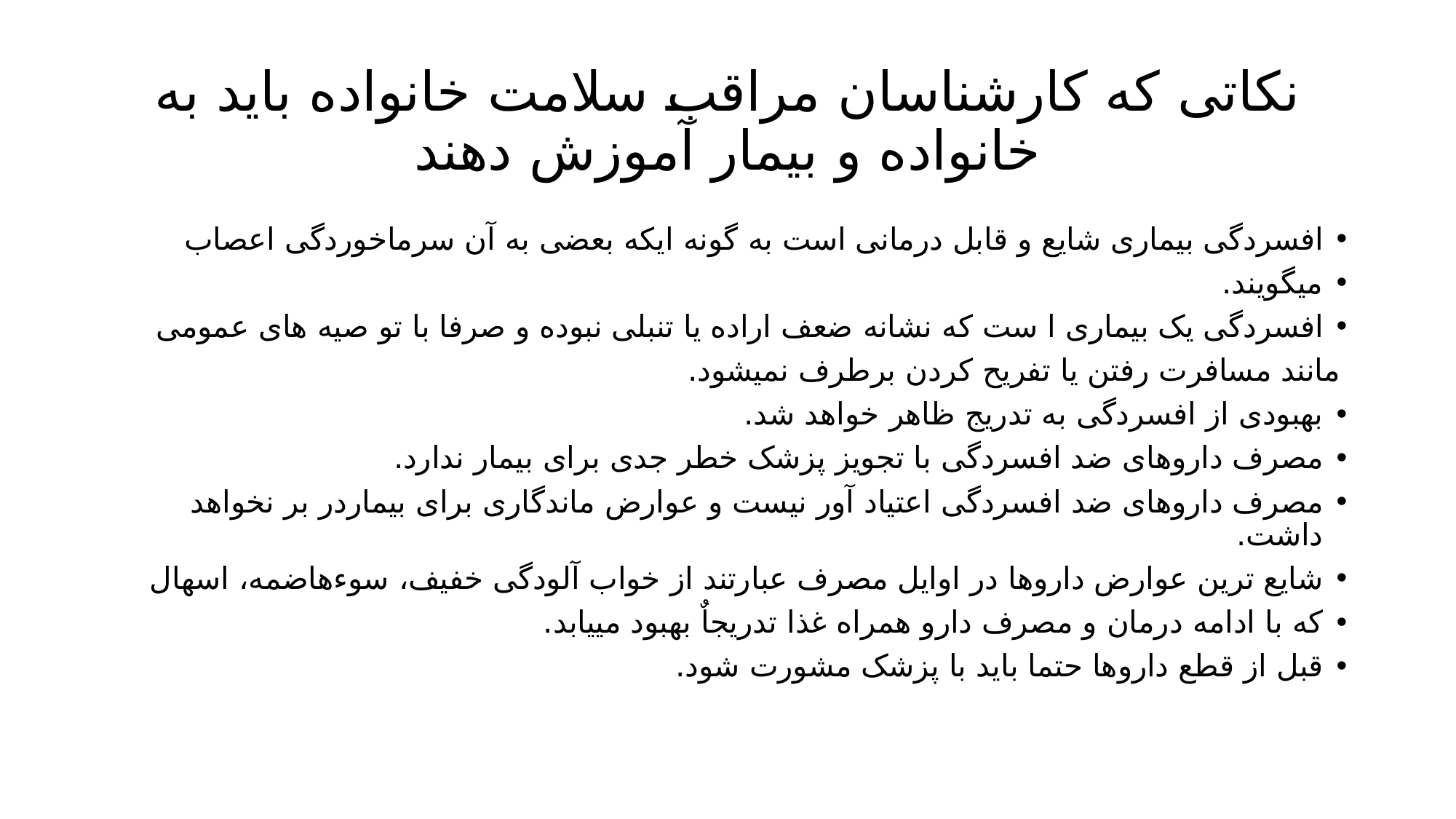

# نکاتی كه كارشناسان مراقب سلامت خانواده باید به خانواده و بیمار آموزش دهند
افسردگی بیماری شایع و قابل درمانی است به گونه ایکه بعضی به آن سرماخوردگی اعصاب
میگویند.
افسردگی یک بیماری ا ست که نشانه ضعف اراده یا تنبلی نبوده و صرفا با تو صیه های عمومی
مانند مسافرت رفتن یا تفریح کردن برطرف نمیشود.
بهبودی از افسردگی به تدریج ظاهر خواهد شد.
مصرف داروهای ضد افسردگی با تجویز پزشک خطر جدی برای بیمار ندارد.
مصرف داروهای ضد افسردگی اعتیاد آور نیست و عوارض ماندگاری برای بیماردر بر نخواهد داشت.
شایع ترین عوارض داروها در اوایل مصرف عبارتند از خواب آلودگی خفیف، سوءهاضمه، اسهال
که با ادامه درمان و مصرف دارو همراه غذا تدریجاٌ بهبود مییابد.
قبل از قطع داروها حتما باید با پزشک مشورت شود.